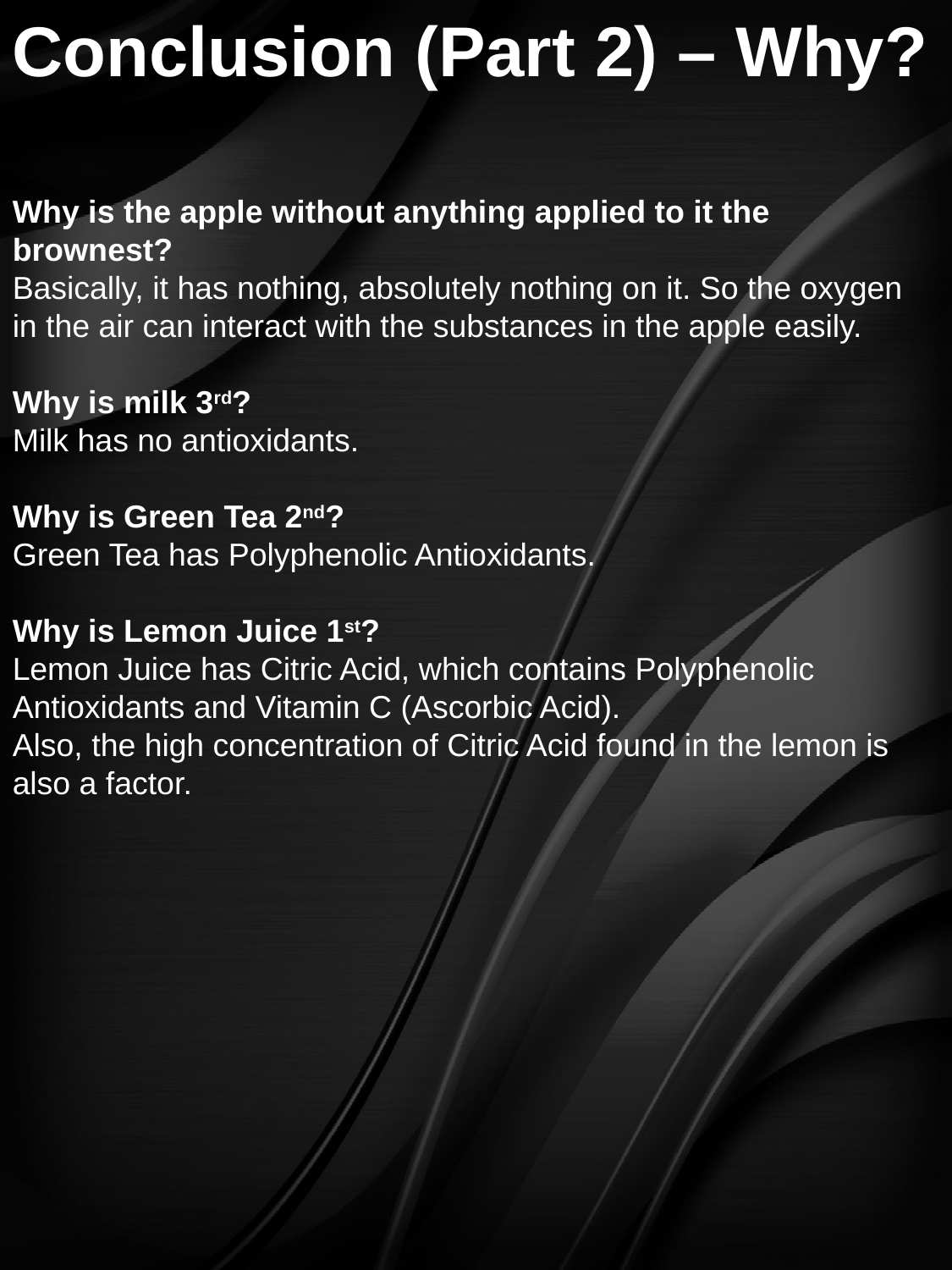

Conclusion (Part 2) – Why?

Why is the apple without anything applied to it the brownest?
Basically, it has nothing, absolutely nothing on it. So the oxygen in the air can interact with the substances in the apple easily.

Why is milk 3rd?
Milk has no antioxidants.

Why is Green Tea 2nd?
Green Tea has Polyphenolic Antioxidants.

Why is Lemon Juice 1st?
Lemon Juice has Citric Acid, which contains Polyphenolic Antioxidants and Vitamin C (Ascorbic Acid).
Also, the high concentration of Citric Acid found in the lemon is also a factor.